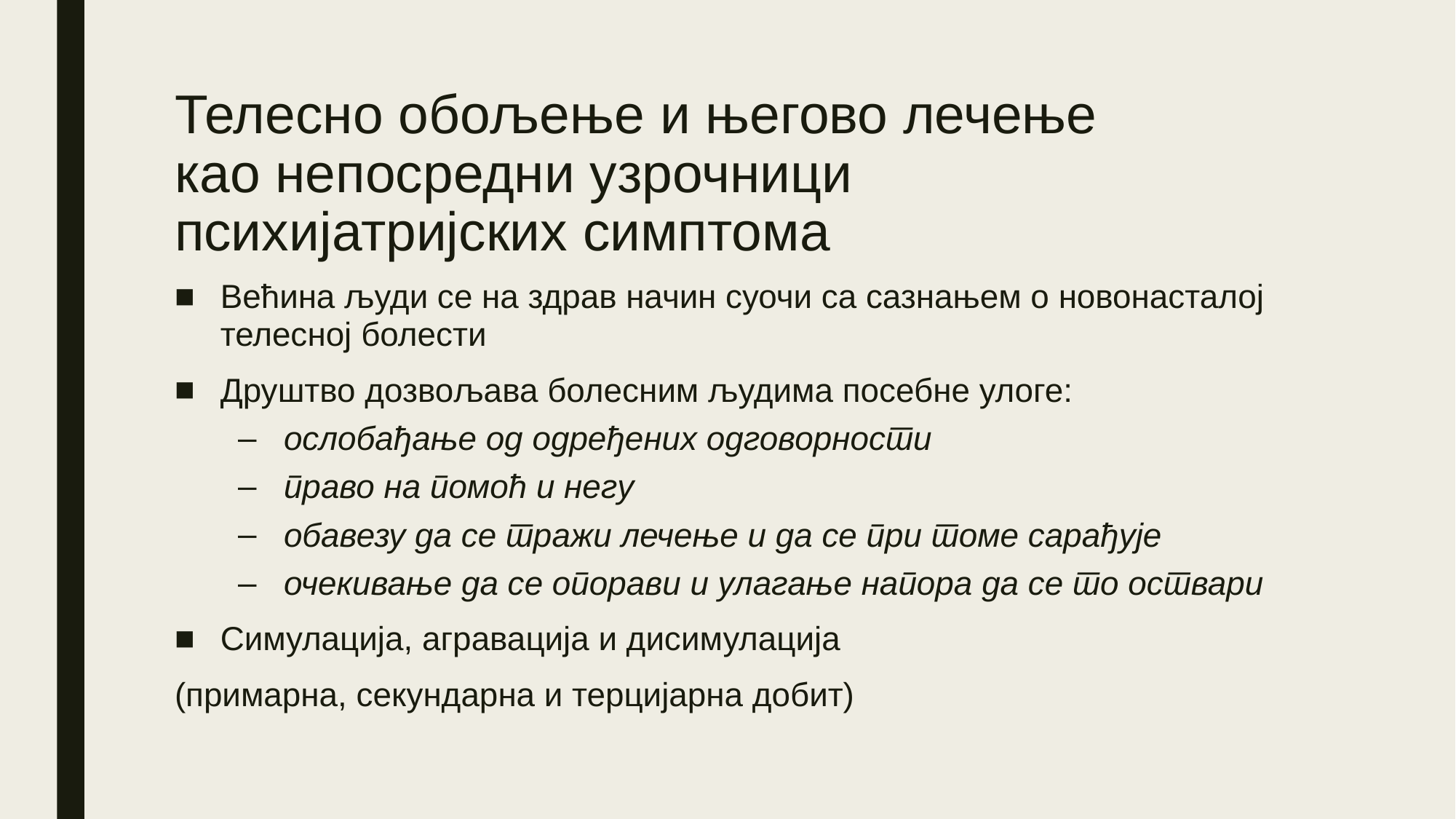

# Телесно обољење и његово лечење као непосредни узрочници психијатријских симптома
Већина људи се на здрав начин суочи са сазнањем о новонасталој телесној болести
Друштво дозвољава болесним људима посебне улоге:
ослобађање од одређених одговорности
право на помоћ и негу
обавезу да се тражи лечење и да се при томе сарађује
очекивање да се опорави и улагање напора да се то оствари
Симулација, агравација и дисимулација
(примарна, секундарна и терцијарна добит)